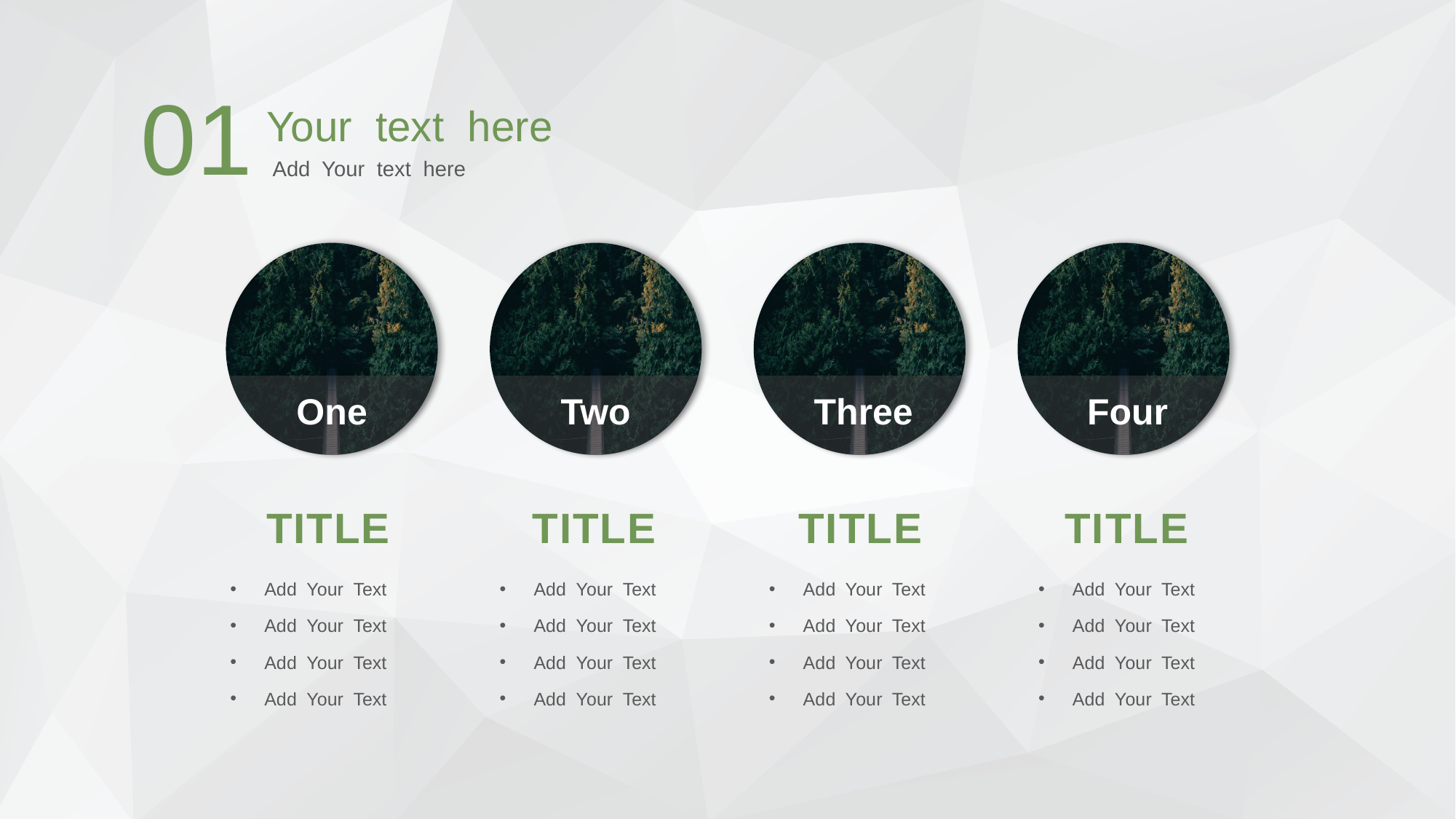

01
Your  text  here
Add  Your  text  here

One
Two
Three
Four
TITLE
TITLE
TITLE
TITLE
Add  Your  Text
Add  Your  Text
Add  Your  Text
Add  Your  Text
Add  Your  Text
Add  Your  Text
Add  Your  Text
Add  Your  Text
Add  Your  Text
Add  Your  Text
Add  Your  Text
Add  Your  Text
Add  Your  Text
Add  Your  Text
Add  Your  Text
Add  Your  Text